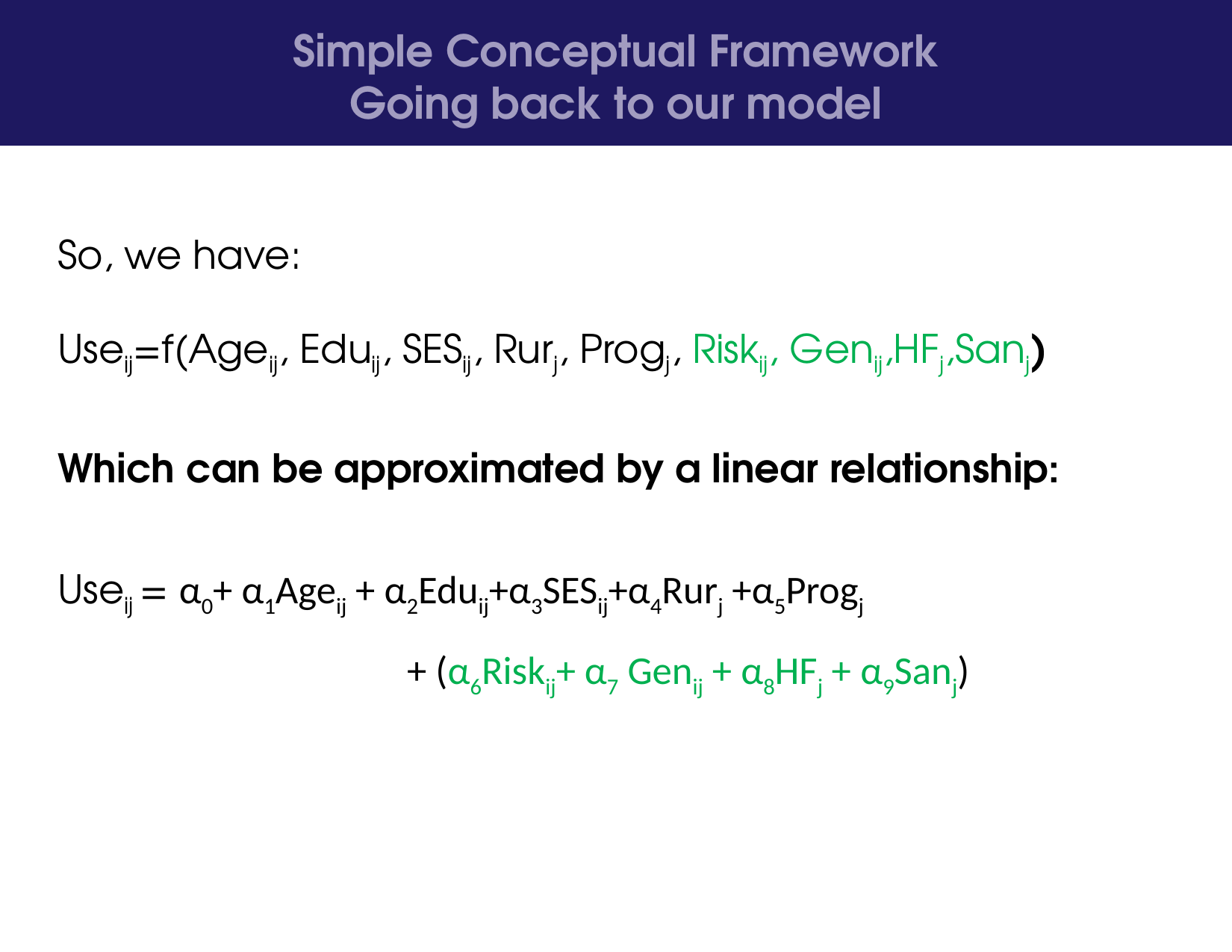

Simple Conceptual Framework
Going back to our model

So, we have:

Useij=f(Ageij, Eduij, SESij, Rurj, Progj, Riskij, Genij,HFj,Sanj)

Which can be approximated by a linear relationship:

Useij = α0+ α1Ageij + α2Eduij+α3SESij+α4Rurj +α5Progj
                                       + (α6Riskij+ α7 Genij + α8HFj + α9Sanj)